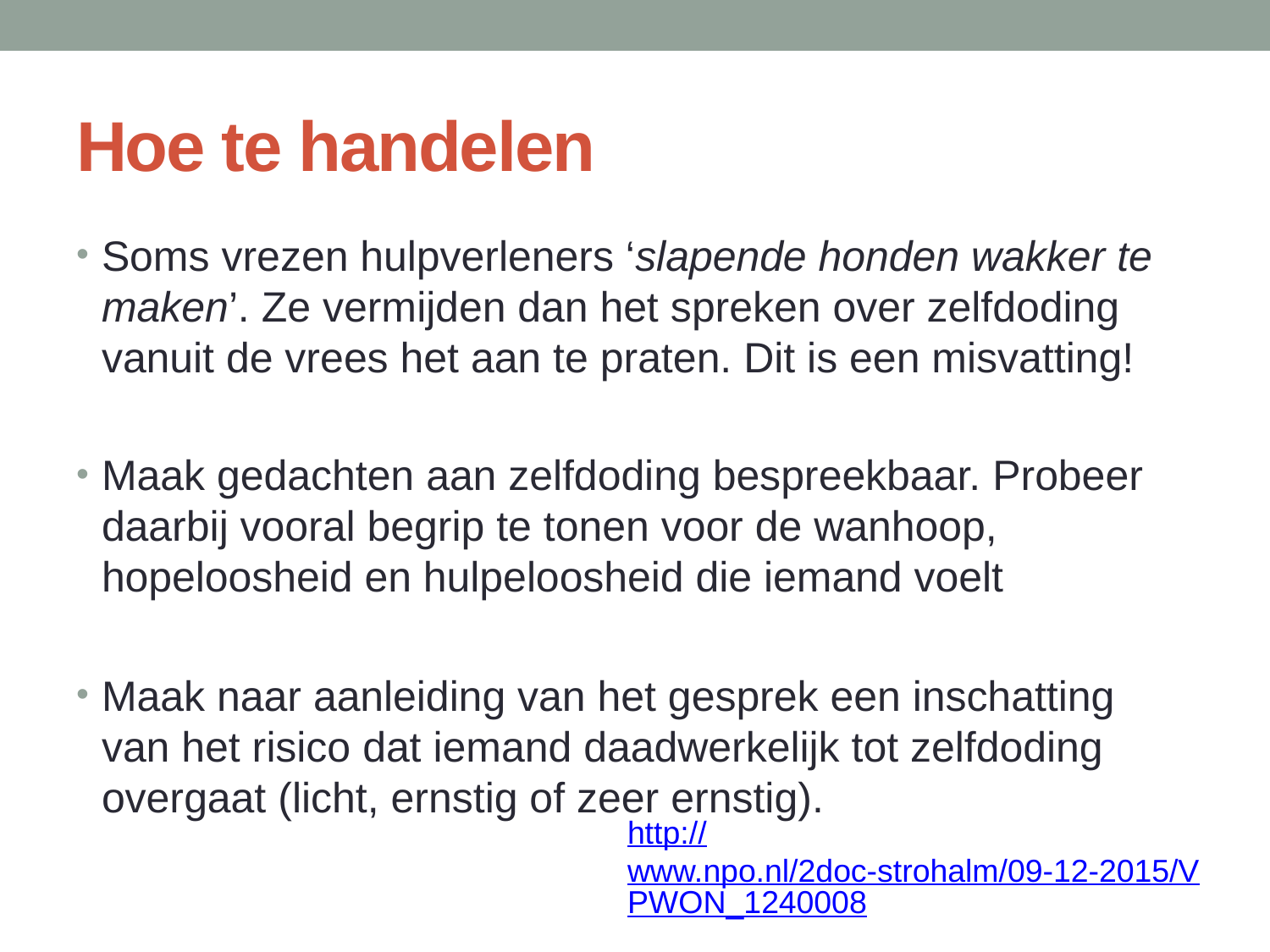

# Hoe te handelen
Soms vrezen hulpverleners ‘slapende honden wakker te maken’. Ze vermijden dan het spreken over zelfdoding vanuit de vrees het aan te praten. Dit is een misvatting!

Maak gedachten aan zelfdoding bespreekbaar. Probeer daarbij vooral begrip te tonen voor de wanhoop, hopeloosheid en hulpeloosheid die iemand voelt

Maak naar aanleiding van het gesprek een inschatting van het risico dat iemand daadwerkelijk tot zelfdoding overgaat (licht, ernstig of zeer ernstig).

http://www.npo.nl/2doc-strohalm/09-12-2015/VPWON_1240008